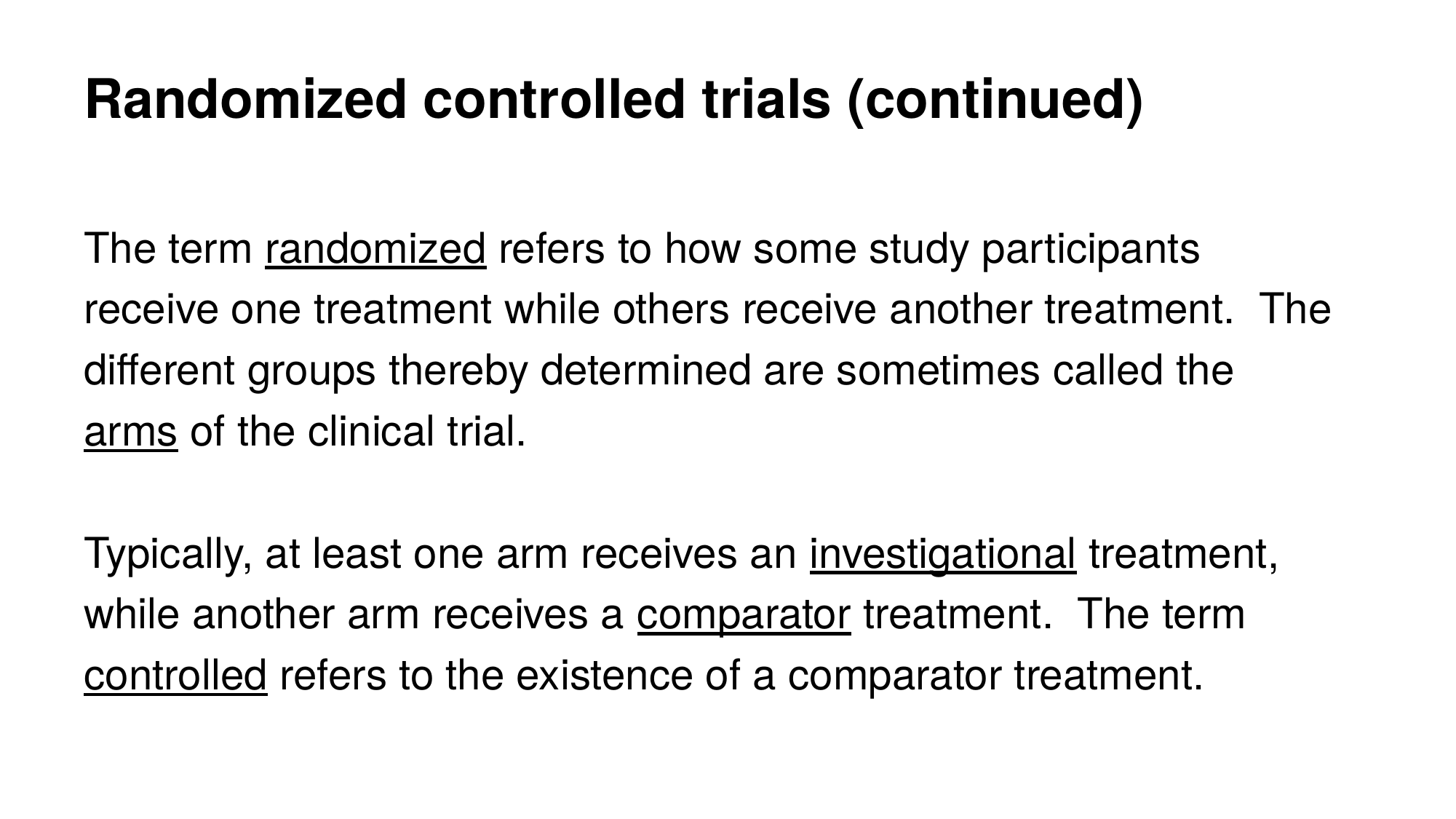

# Randomized controlled trials (continued)
The term randomized refers to how some study participants receive one treatment while others receive another treatment.  The different groups thereby determined are sometimes called the arms of the clinical trial.

Typically, at least one arm receives an investigational treatment, while another arm receives a comparator treatment.  The term controlled refers to the existence of a comparator treatment.